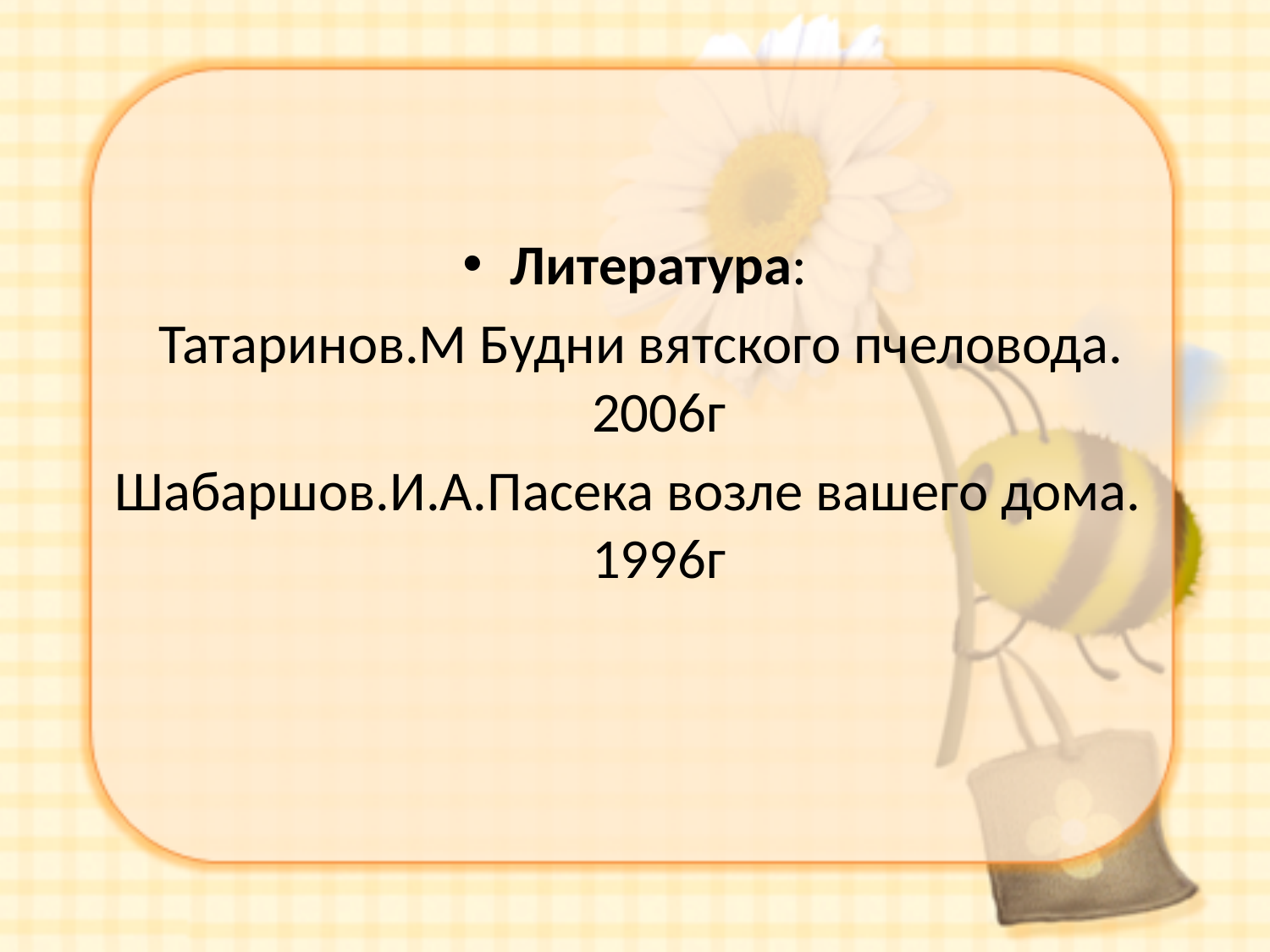

#
Литература:
 Татаринов.М Будни вятского пчеловода. 2006г
Шабаршов.И.А.Пасека возле вашего дома.  1996г